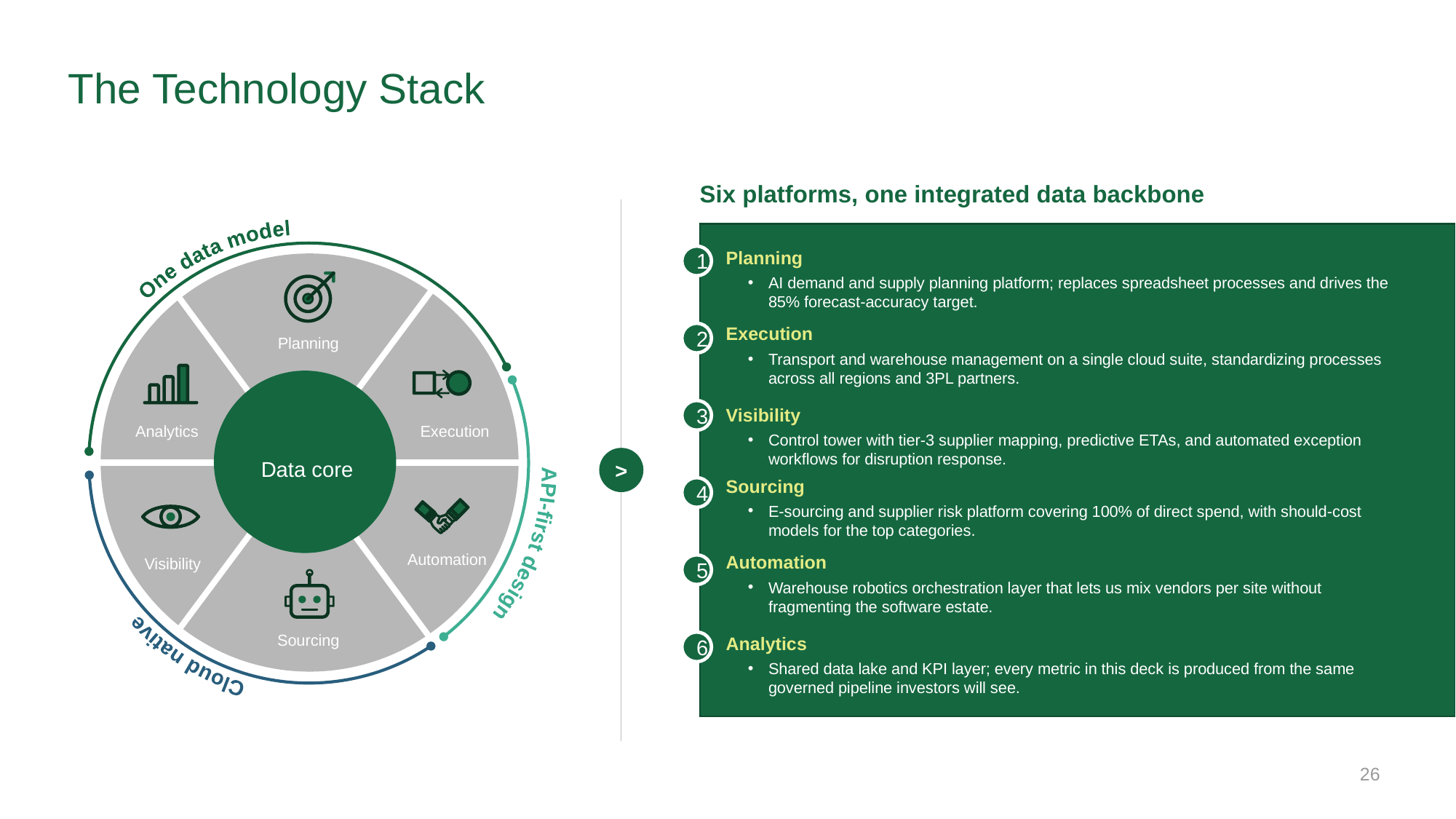

# The Technology Stack
Six platforms, one integrated data backbone
>

One data model

1
Planning
AI demand and supply planning platform; replaces spreadsheet processes and drives the 85% forecast-accuracy target.

Execution
Transport and warehouse management on a single cloud suite, standardizing processes across all regions and 3PL partners.
2
Planning

3
Visibility
Control tower with tier-3 supplier mapping, predictive ETAs, and automated exception workflows for disruption response.
API-first design
Analytics
Execution
Data core
Sourcing
E-sourcing and supplier risk platform covering 100% of direct spend, with should-cost models for the top categories.
4
Cloud native

Automation
Automation
Warehouse robotics orchestration layer that lets us mix vendors per site without fragmenting the software estate.
Visibility
5

Sourcing
6
Analytics
Shared data lake and KPI layer; every metric in this deck is produced from the same governed pipeline investors will see.
26